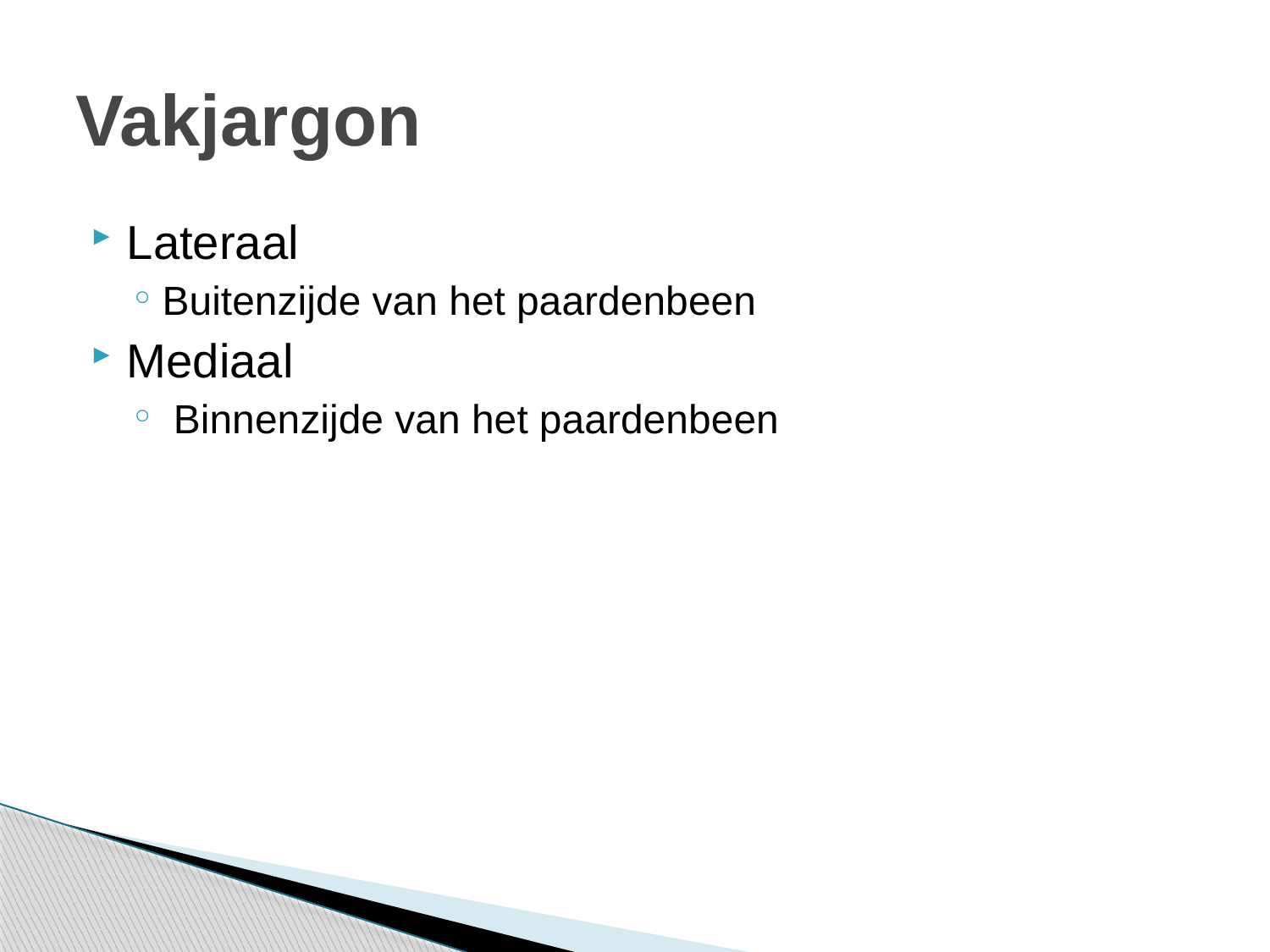

# Vakjargon
Lateraal
Buitenzijde van het paardenbeen
Mediaal
 Binnenzijde van het paardenbeen